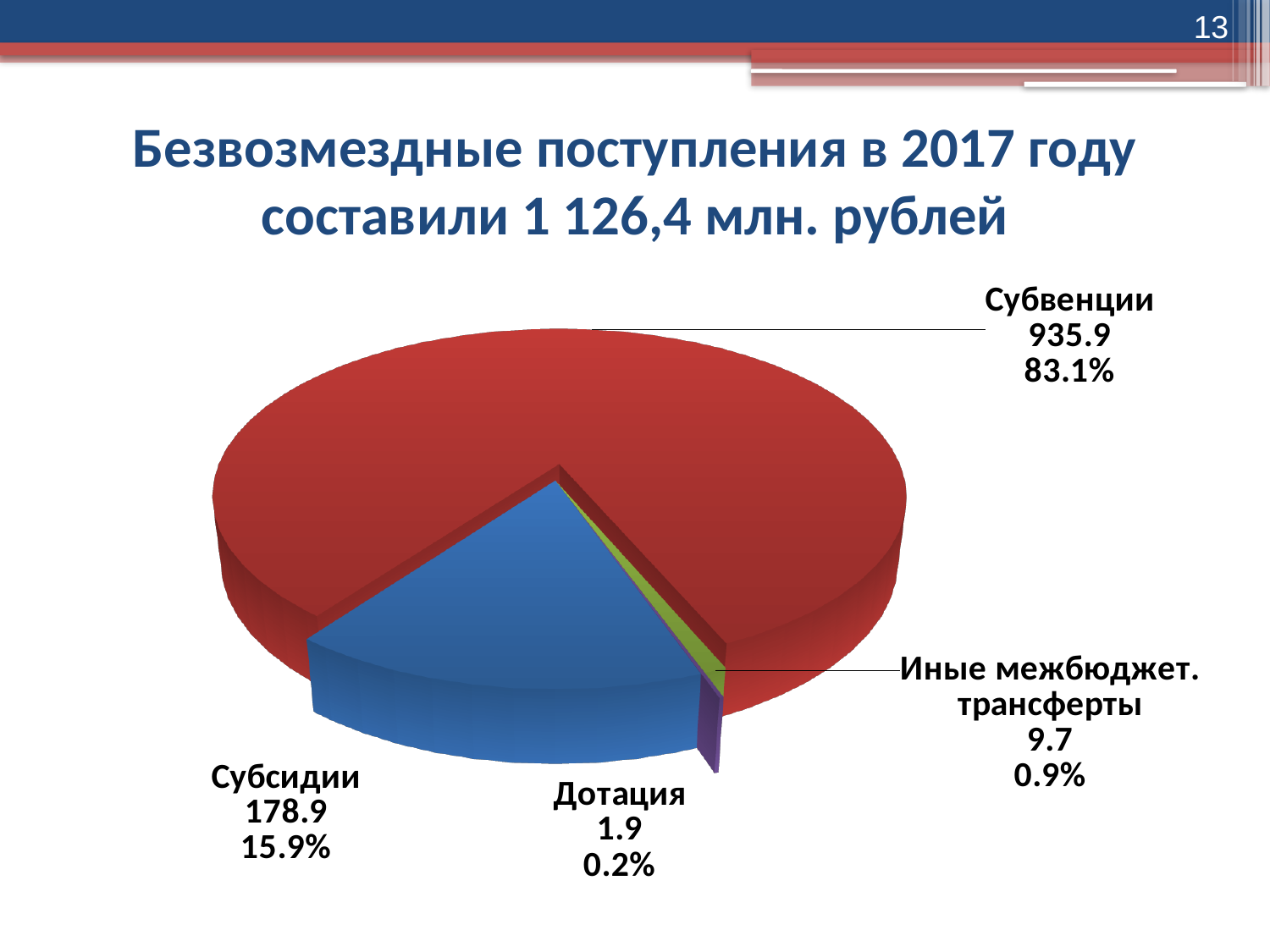

13
# Безвозмездные поступления в 2017 году составили 1 126,4 млн. рублей

[unsupported chart]